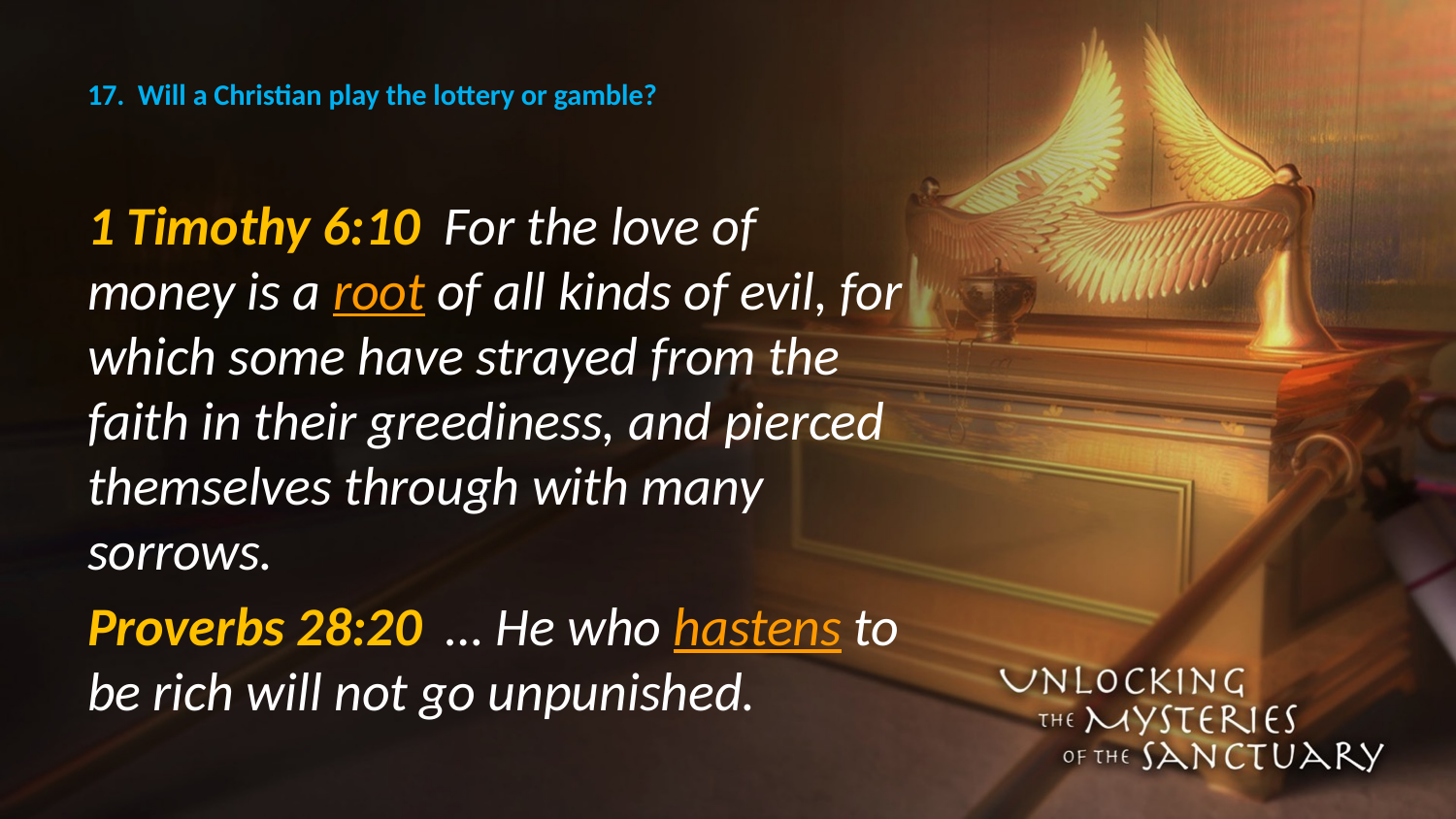

# 17.  Will a Christian play the lottery or gamble?

1 Timothy 6:10  For the love of money is a root of all kinds of evil, for which some have strayed from the faith in their greediness, and pierced themselves through with many sorrows.
Proverbs 28:20  … He who hastens to be rich will not go unpunished.